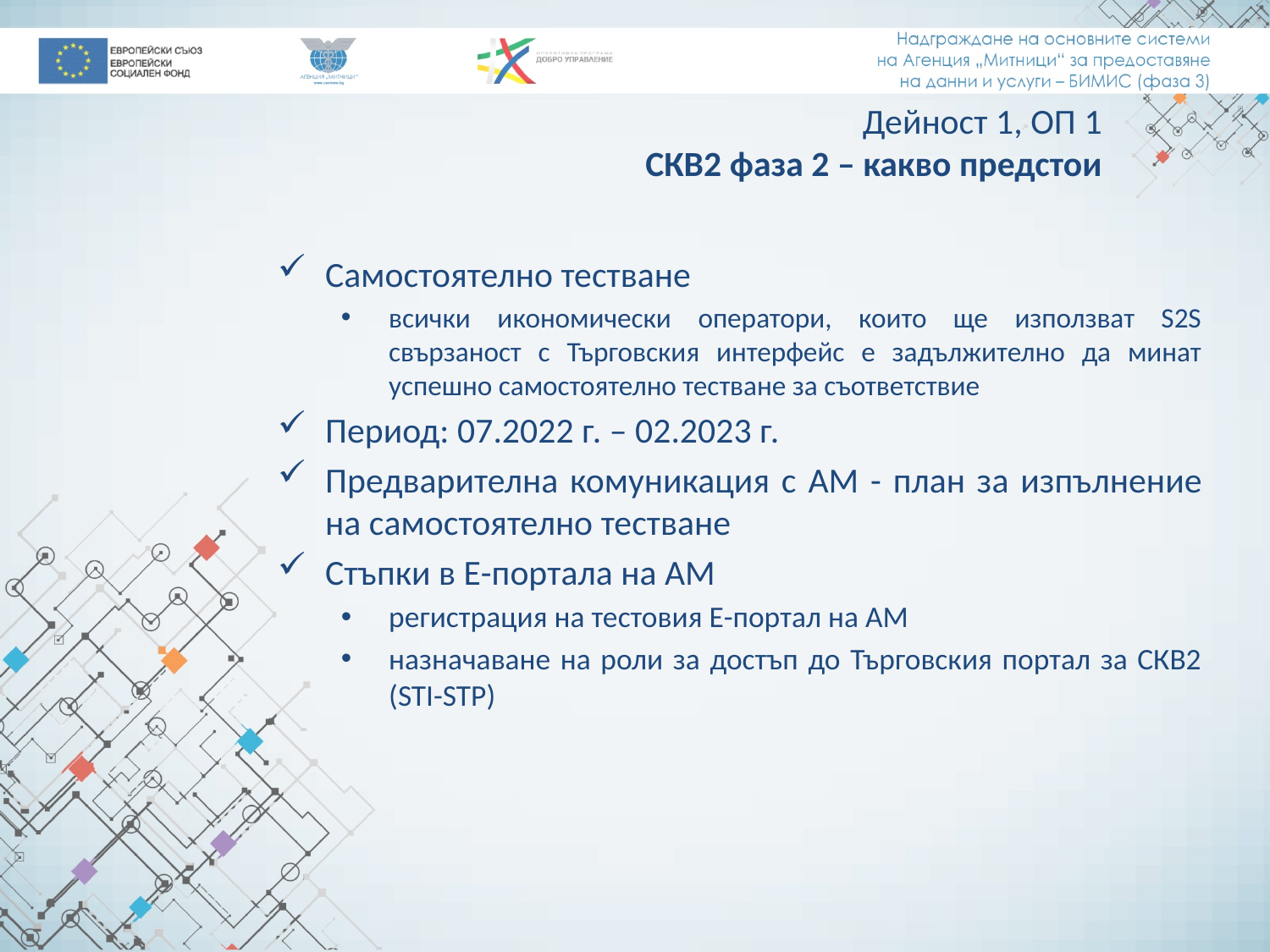

# Дейност 1, ОП 1 СКВ2 фаза 2 – какво предстои

Самостоятелно тестване
всички икономически оператори, които ще използват S2S свързаност с Търговския интерфейс е задължително да минат успешно самостоятелно тестване за съответствие
Период: 07.2022 г. – 02.2023 г.
Предварителна комуникация с АМ - план за изпълнение на самостоятелно тестване
Стъпки в Е-портала на АМ
регистрация на тестовия Е-портал на АМ
назначаване на роли за достъп до Търговския портал за СКВ2 (STI-STP)